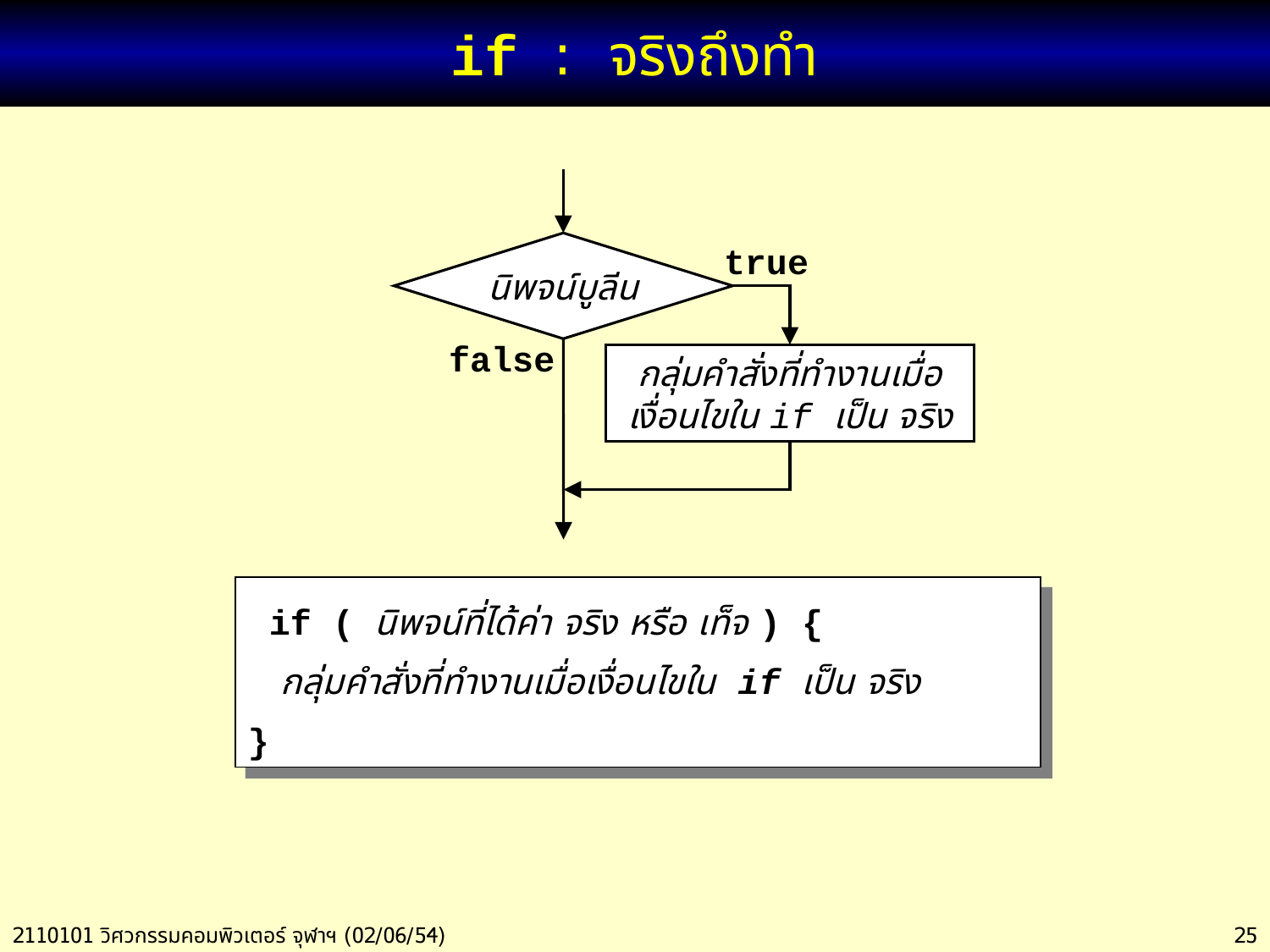

# if  :  จริงถึงทำ
true
นิพจน์บูลีน
false
กลุ่มคำสั่งที่ทำงานเมื่อเงื่อนไขใน if เป็น จริง
 if ( นิพจน์ที่ได้ค่า จริง หรือ เท็จ ) {
   กลุ่มคำสั่งที่ทำงานเมื่อเงื่อนไขใน  if เป็น จริง
}